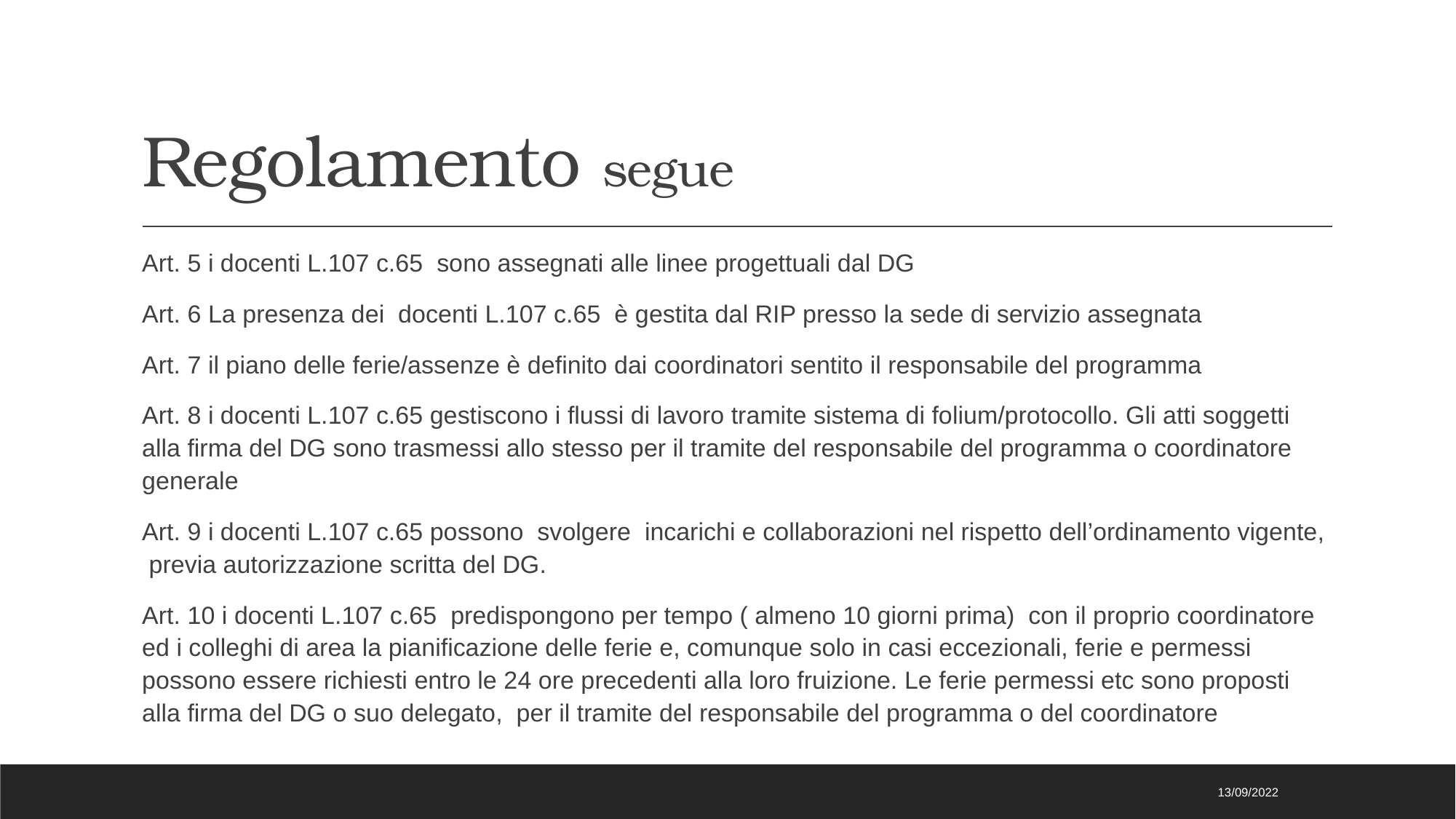

# Regolamento segue
Art. 5 i docenti L.107 c.65  sono assegnati alle linee progettuali dal DG
Art. 6 La presenza dei  docenti L.107 c.65  è gestita dal RIP presso la sede di servizio assegnata
Art. 7 il piano delle ferie/assenze è definito dai coordinatori sentito il responsabile del programma
Art. 8 i docenti L.107 c.65 gestiscono i flussi di lavoro tramite sistema di folium/protocollo. Gli atti soggetti alla firma del DG sono trasmessi allo stesso per il tramite del responsabile del programma o coordinatore generale
Art. 9 i docenti L.107 c.65 possono  svolgere  incarichi e collaborazioni nel rispetto dell’ordinamento vigente,  previa autorizzazione scritta del DG.
Art. 10 i docenti L.107 c.65  predispongono per tempo ( almeno 10 giorni prima)  con il proprio coordinatore ed i colleghi di area la pianificazione delle ferie e, comunque solo in casi eccezionali, ferie e permessi possono essere richiesti entro le 24 ore precedenti alla loro fruizione. Le ferie permessi etc sono proposti alla firma del DG o suo delegato,  per il tramite del responsabile del programma o del coordinatore

13/09/2022